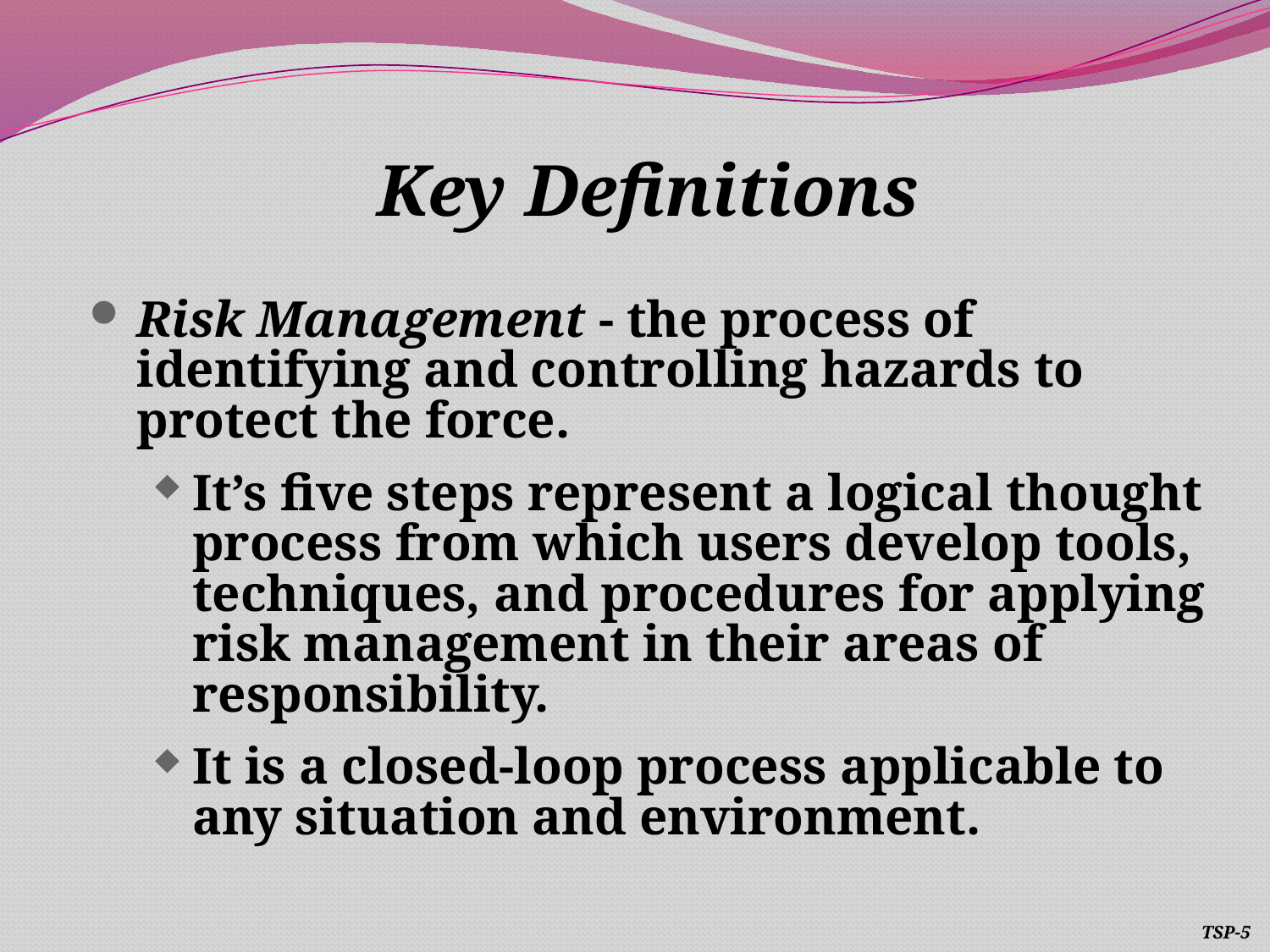

Key Definitions
Risk Management - the process of identifying and controlling hazards to protect the force.
It’s five steps represent a logical thought process from which users develop tools, techniques, and procedures for applying risk management in their areas of responsibility.
It is a closed-loop process applicable to any situation and environment.
TSP-5